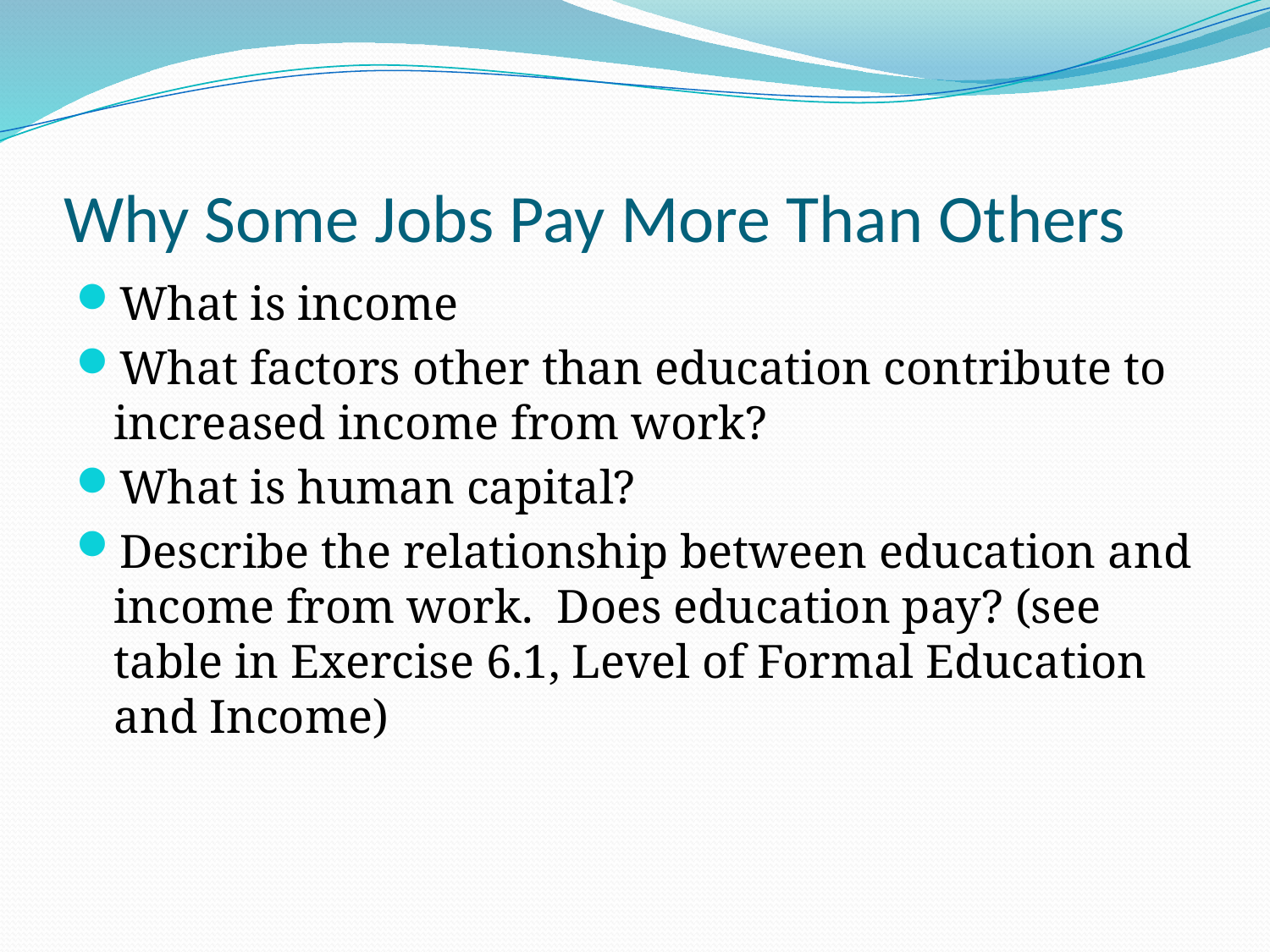

# Why Some Jobs Pay More Than Others
What is income
What factors other than education contribute to increased income from work?
What is human capital?
Describe the relationship between education and income from work.  Does education pay? (see table in Exercise 6.1, Level of Formal Education and Income)